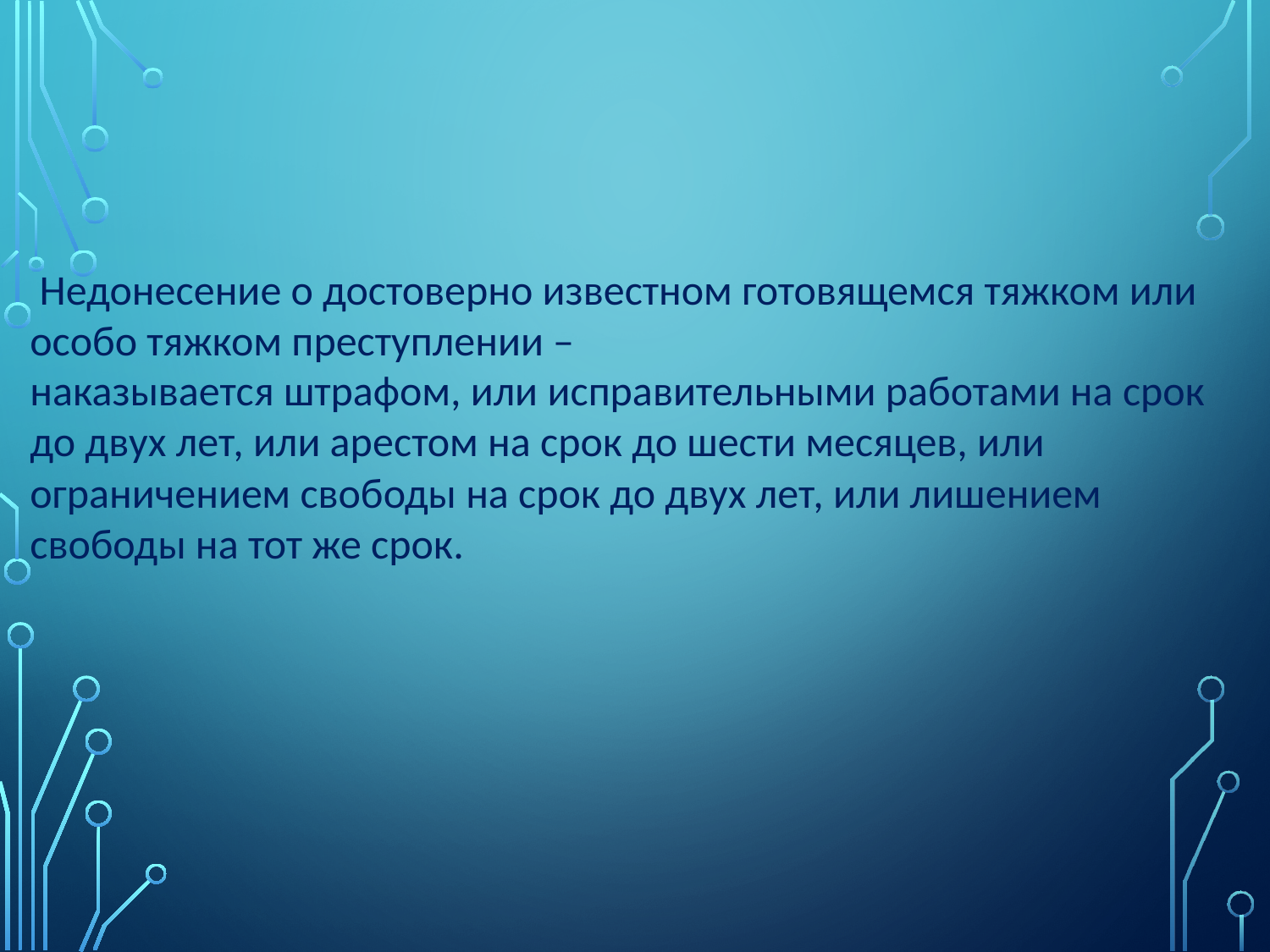

#
 Недонесение о достоверно известном готовящемся тяжком или особо тяжком преступлении –
наказывается штрафом, или исправительными работами на срок до двух лет, или арестом на срок до шести месяцев, или ограничением свободы на срок до двух лет, или лишением свободы на тот же срок.